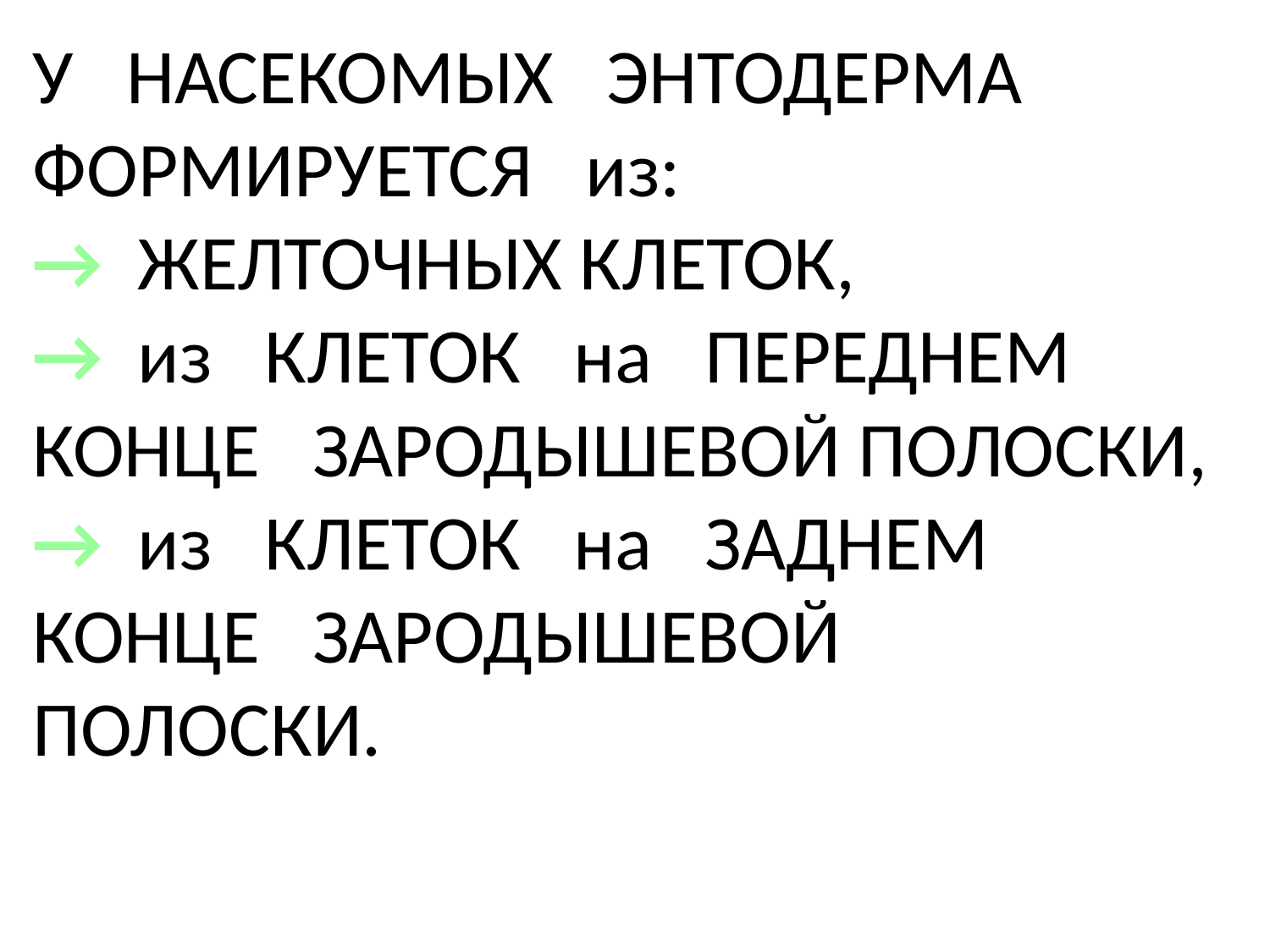

# У   НАСЕКОМЫХ   ЭНТОДЕРМА ФОРМИРУЕТСЯ   из: →  ЖЕЛТОЧНЫХ КЛЕТОК, →  из   КЛЕТОК   на   ПЕРЕДНЕМ КОНЦЕ   ЗАРОДЫШЕВОЙ ПОЛОСКИ, →  из   КЛЕТОК   на   ЗАДНЕМ   КОНЦЕ   ЗАРОДЫШЕВОЙ   ПОЛОСКИ.